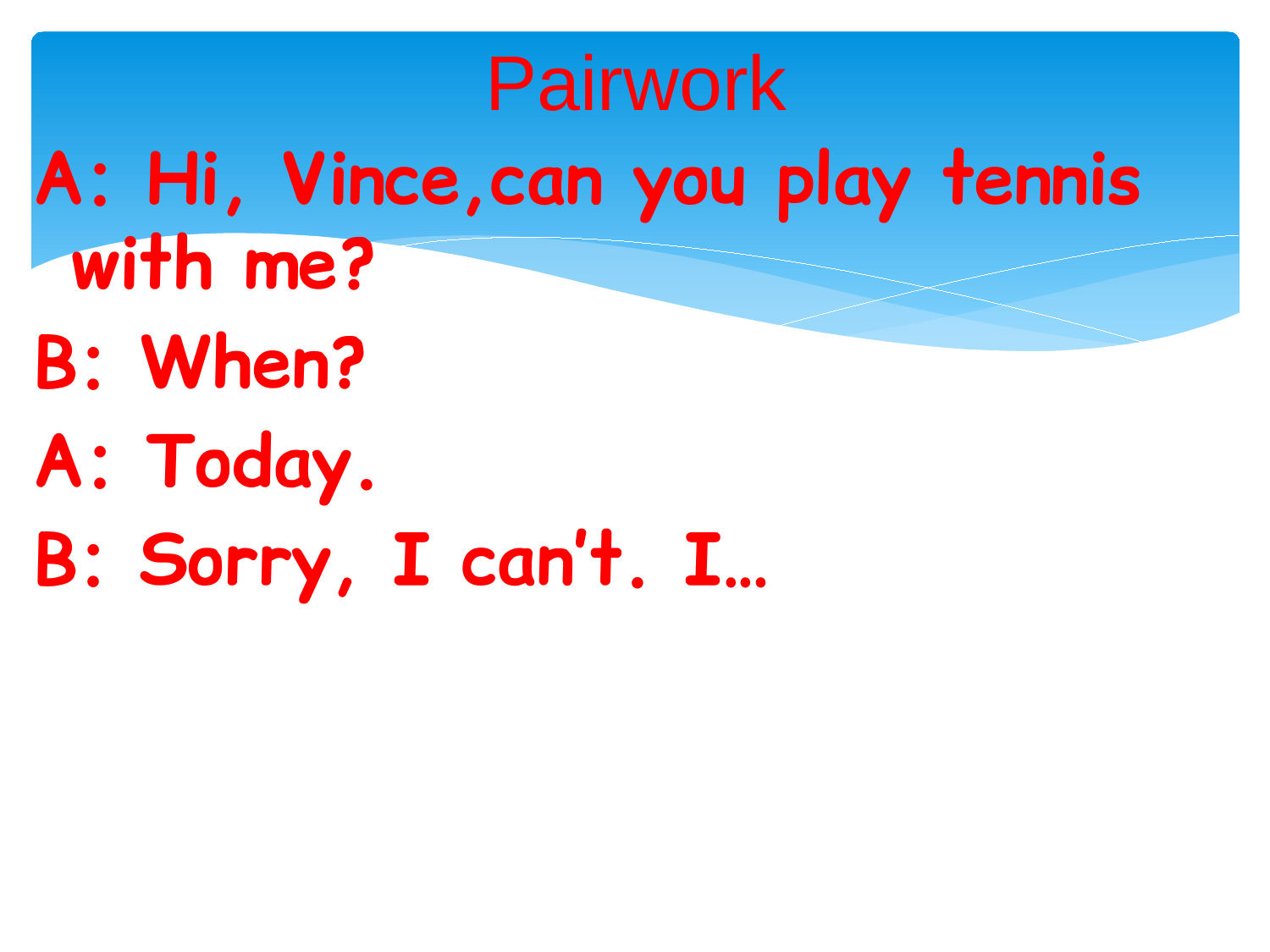

# Pairwork
A: Hi, Vince,can you play tennis with me?
B: When?
A: Today.
B: Sorry, I can’t. I…